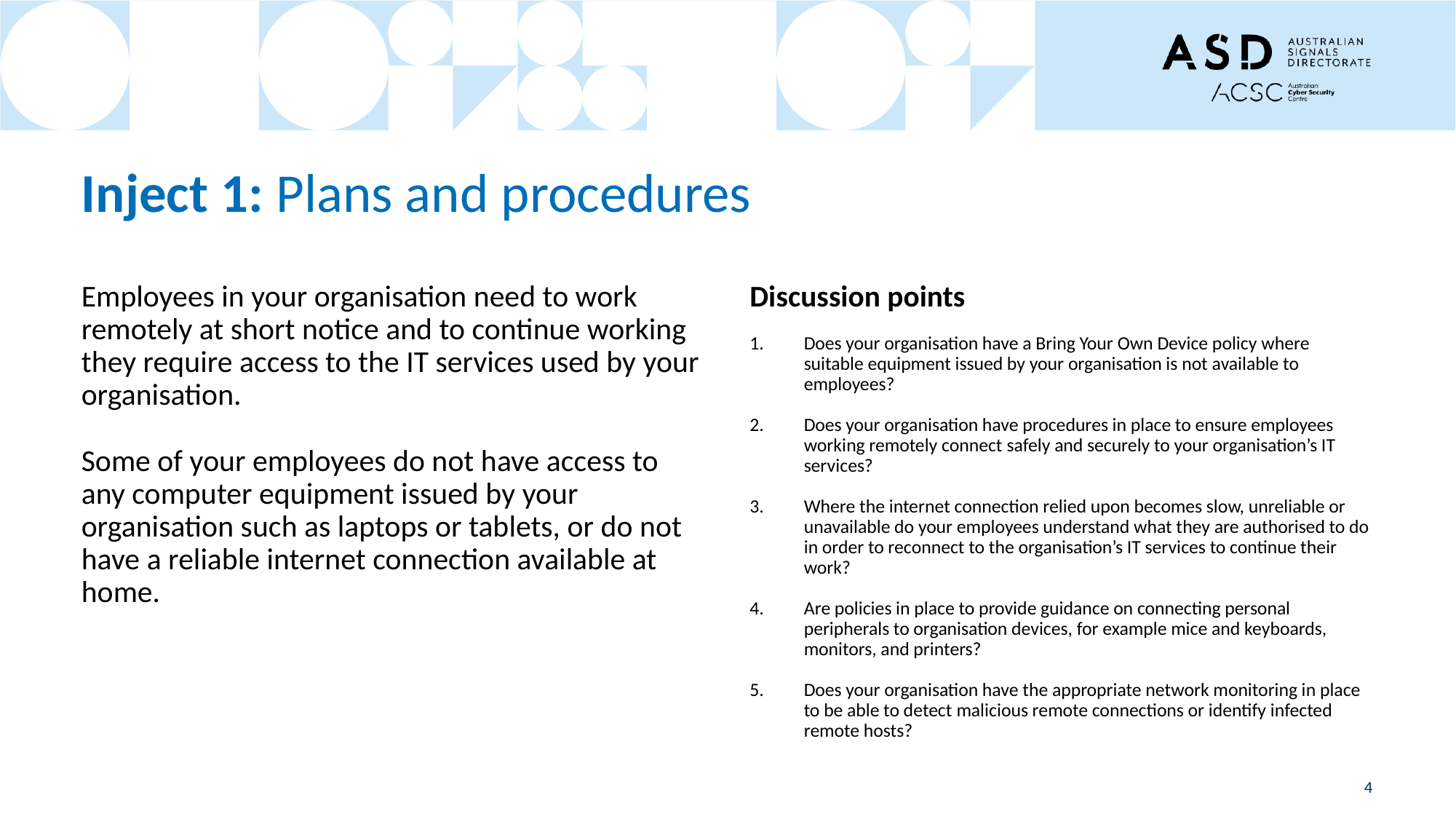

# Inject 1: Plans and procedures
Employees in your organisation need to work remotely at short notice and to continue working they require access to the IT services used by your organisation.
Some of your employees do not have access to any computer equipment issued by your organisation such as laptops or tablets, or do not have a reliable internet connection available at home.
Discussion points
Does your organisation have a Bring Your Own Device policy where suitable equipment issued by your organisation is not available to employees?
Does your organisation have procedures in place to ensure employees working remotely connect safely and securely to your organisation’s IT services?
Where the internet connection relied upon becomes slow, unreliable or unavailable do your employees understand what they are authorised to do in order to reconnect to the organisation’s IT services to continue their work?
Are policies in place to provide guidance on connecting personal peripherals to organisation devices, for example mice and keyboards, monitors, and printers?
Does your organisation have the appropriate network monitoring in place to be able to detect malicious remote connections or identify infected remote hosts?
4